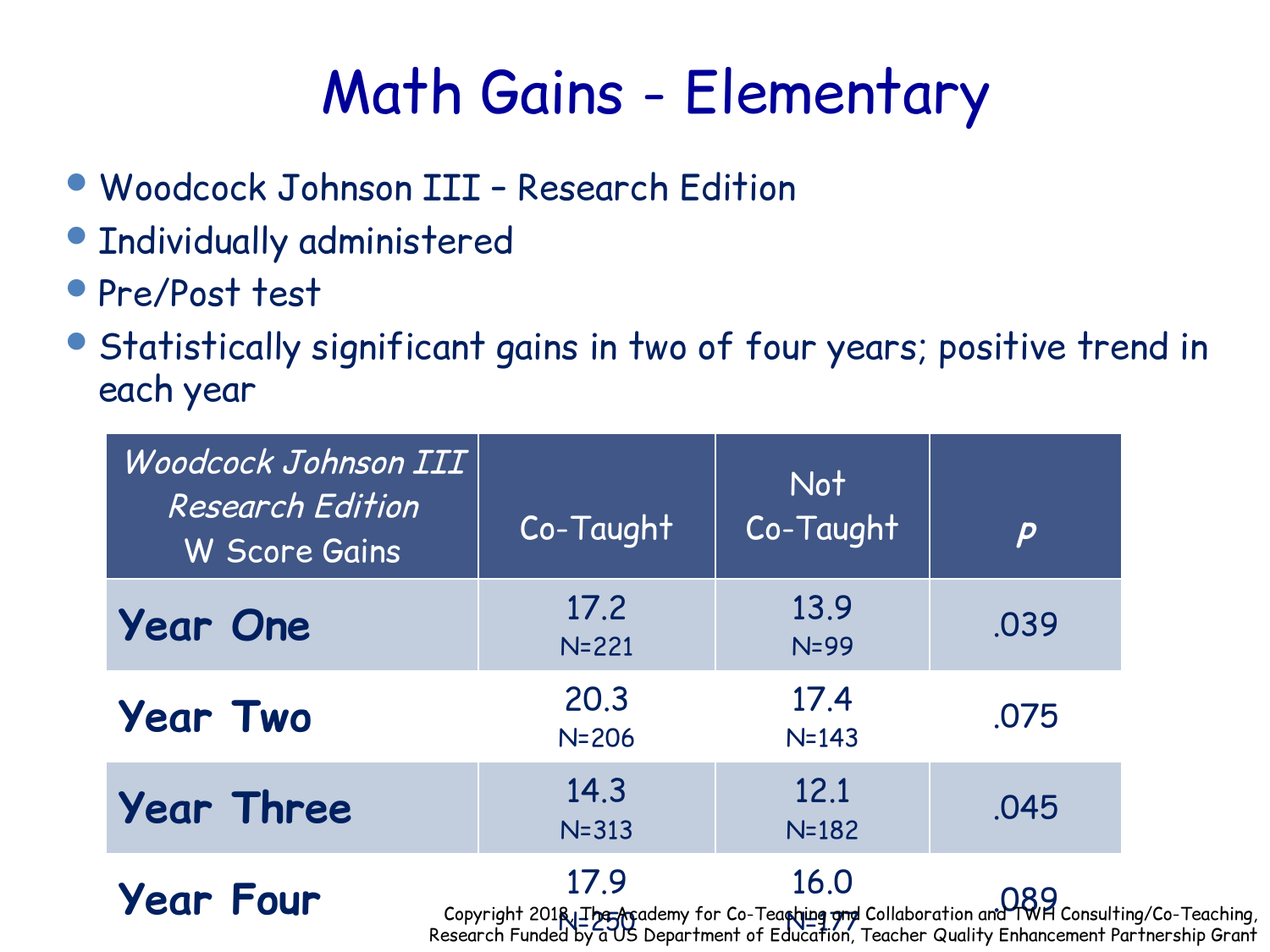

# Math Gains - Elementary
Woodcock Johnson III – Research Edition
Individually administered
Pre/Post test
Statistically significant gains in two of four years; positive trend in each year

| Woodcock Johnson III Research Edition W Score Gains | Co-Taught | Not Co-Taught | p |
| --- | --- | --- | --- |
| Year One | 17.2 N=221 | 13.9 N=99 | .039 |
| Year Two | 20.3 N=206 | 17.4 N=143 | .075 |
| Year Three | 14.3 N=313 | 12.1 N=182 | .045 |
| Year Four | 17.9 N=250 | 16.0 N=177 | .089 |
Copyright 2018, The Academy for Co-Teaching and Collaboration and TWH Consulting/Co-Teaching,
Research Funded by a US Department of Education, Teacher Quality Enhancement Partnership Grant